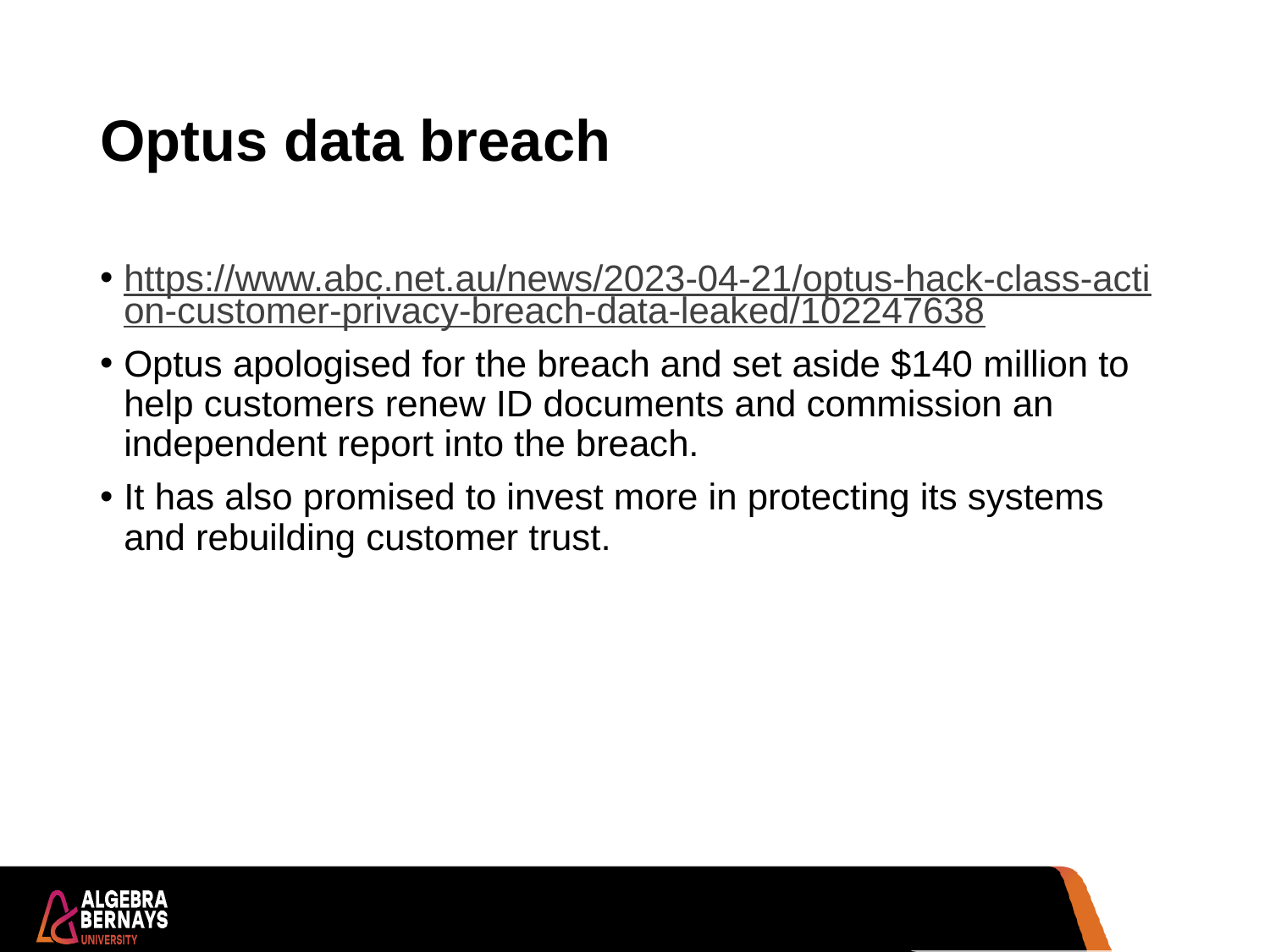

# Optus data breach
https://www.abc.net.au/news/2023-04-21/optus-hack-class-action-customer-privacy-breach-data-leaked/102247638
Optus apologised for the breach and set aside $140 million to help customers renew ID documents and commission an independent report into the breach.
It has also promised to invest more in protecting its systems and rebuilding customer trust.